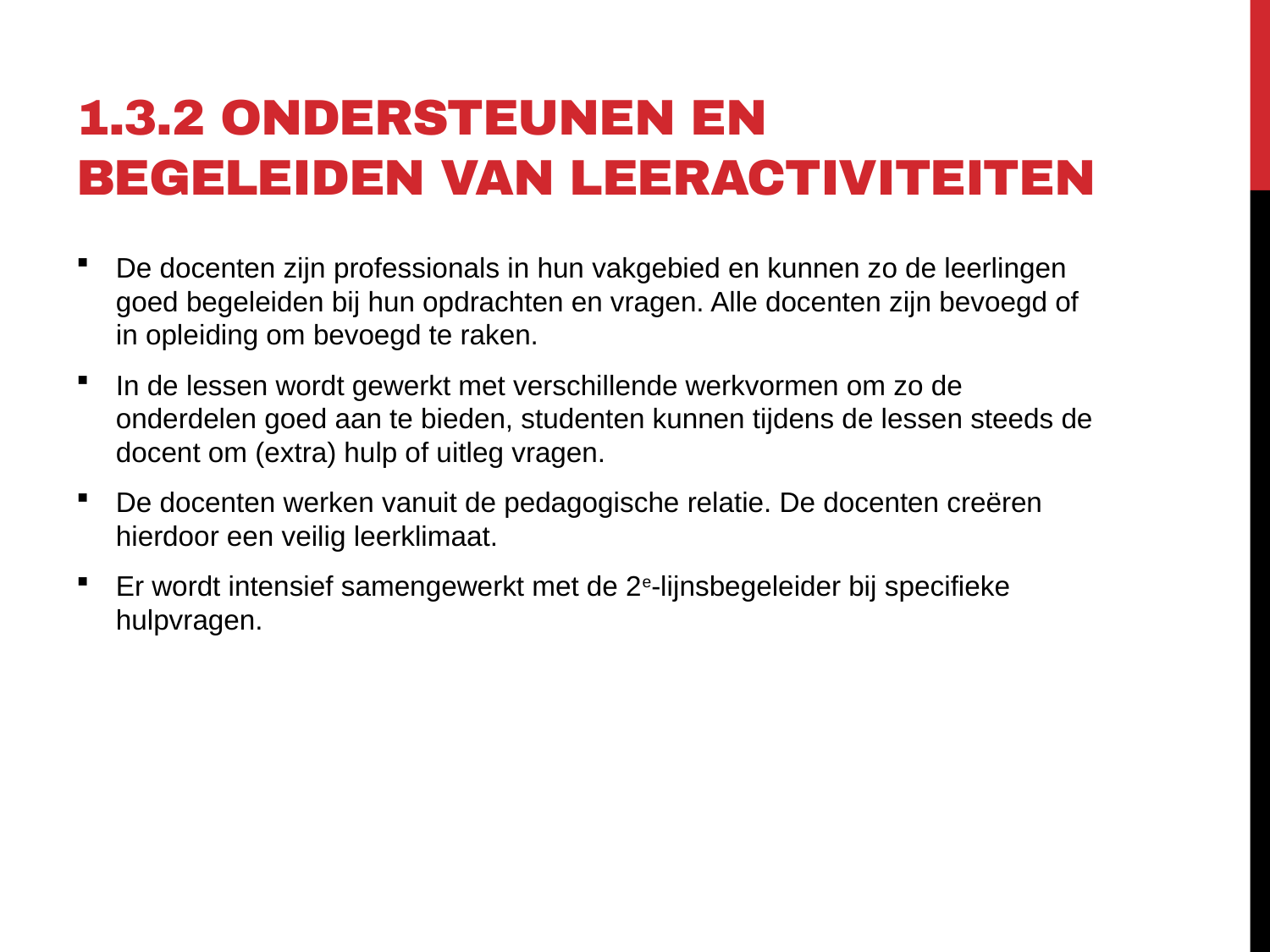

# 1.3.2 Ondersteunen en begeleiden van leeractiviteiten
De docenten zijn professionals in hun vakgebied en kunnen zo de leerlingen goed begeleiden bij hun opdrachten en vragen. Alle docenten zijn bevoegd of in opleiding om bevoegd te raken.
In de lessen wordt gewerkt met verschillende werkvormen om zo de onderdelen goed aan te bieden, studenten kunnen tijdens de lessen steeds de docent om (extra) hulp of uitleg vragen.
De docenten werken vanuit de pedagogische relatie. De docenten creëren hierdoor een veilig leerklimaat.
Er wordt intensief samengewerkt met de 2e-lijnsbegeleider bij specifieke hulpvragen.